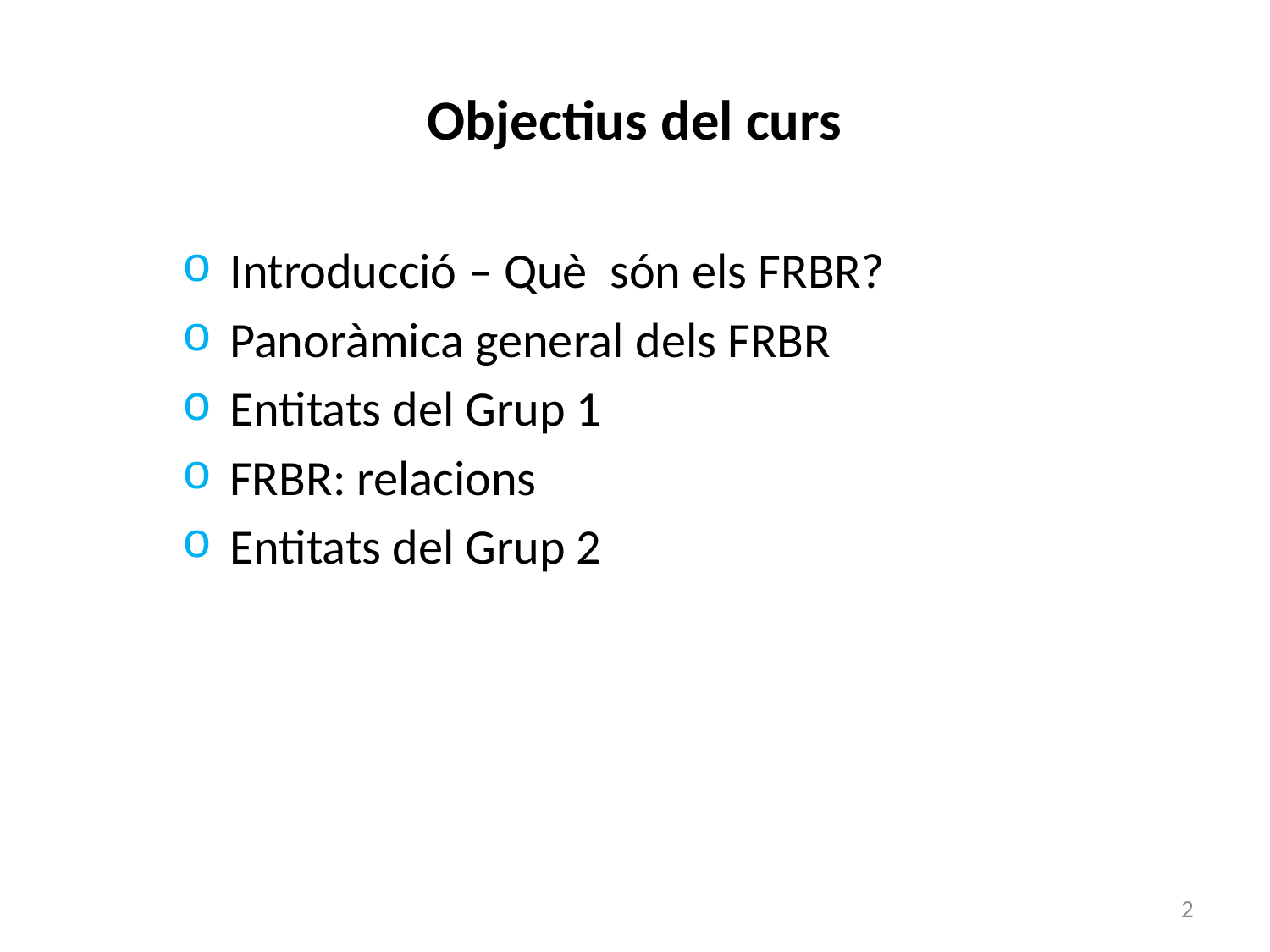

# Objectius del curs
Introducció – Què  són els FRBR?
Panoràmica general dels FRBR
Entitats del Grup 1
FRBR: relacions
Entitats del Grup 2
2